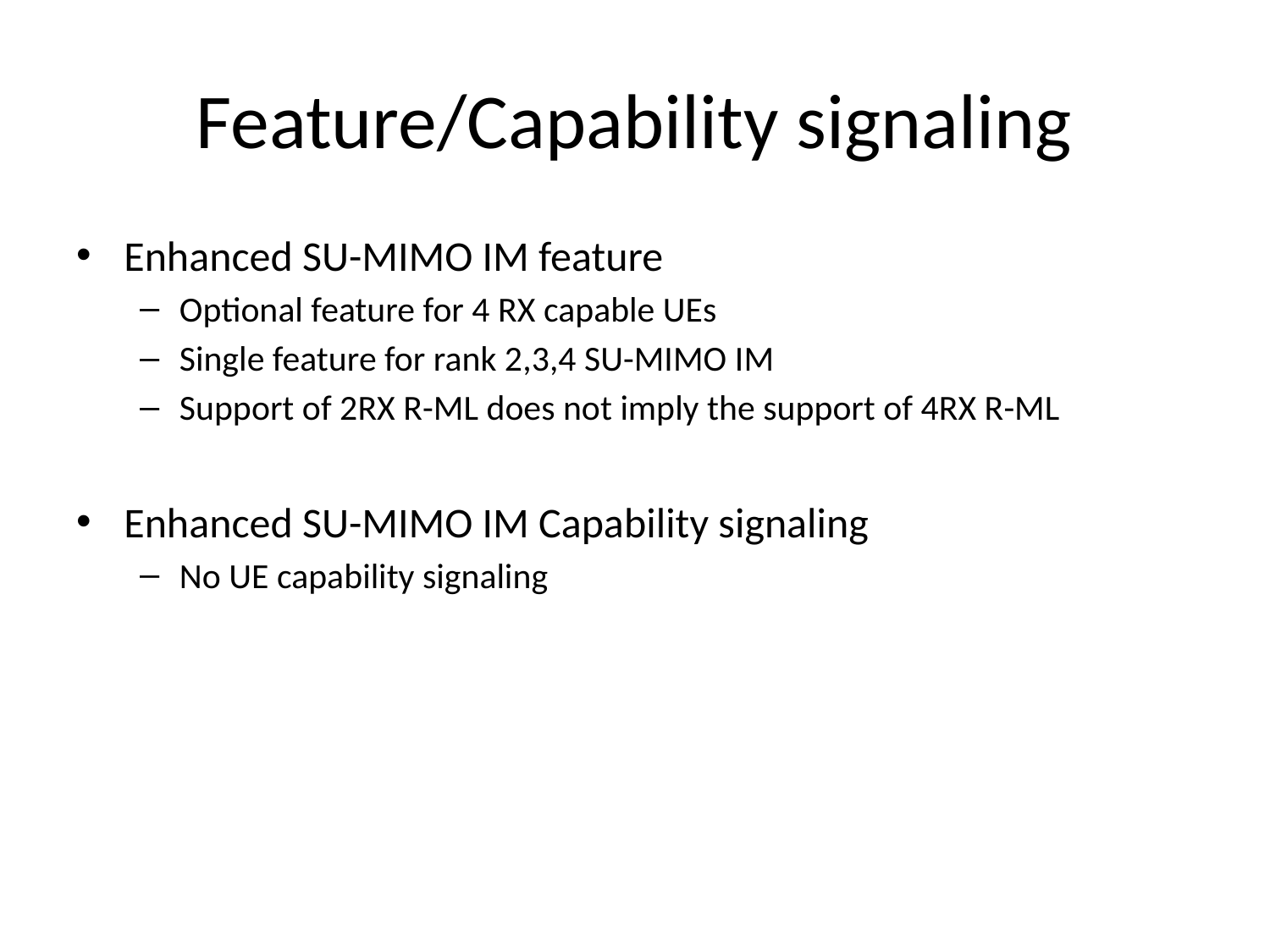

# Feature/Capability signaling
Enhanced SU-MIMO IM feature
Optional feature for 4 RX capable UEs
Single feature for rank 2,3,4 SU-MIMO IM
Support of 2RX R-ML does not imply the support of 4RX R-ML

Enhanced SU-MIMO IM Capability signaling
No UE capability signaling